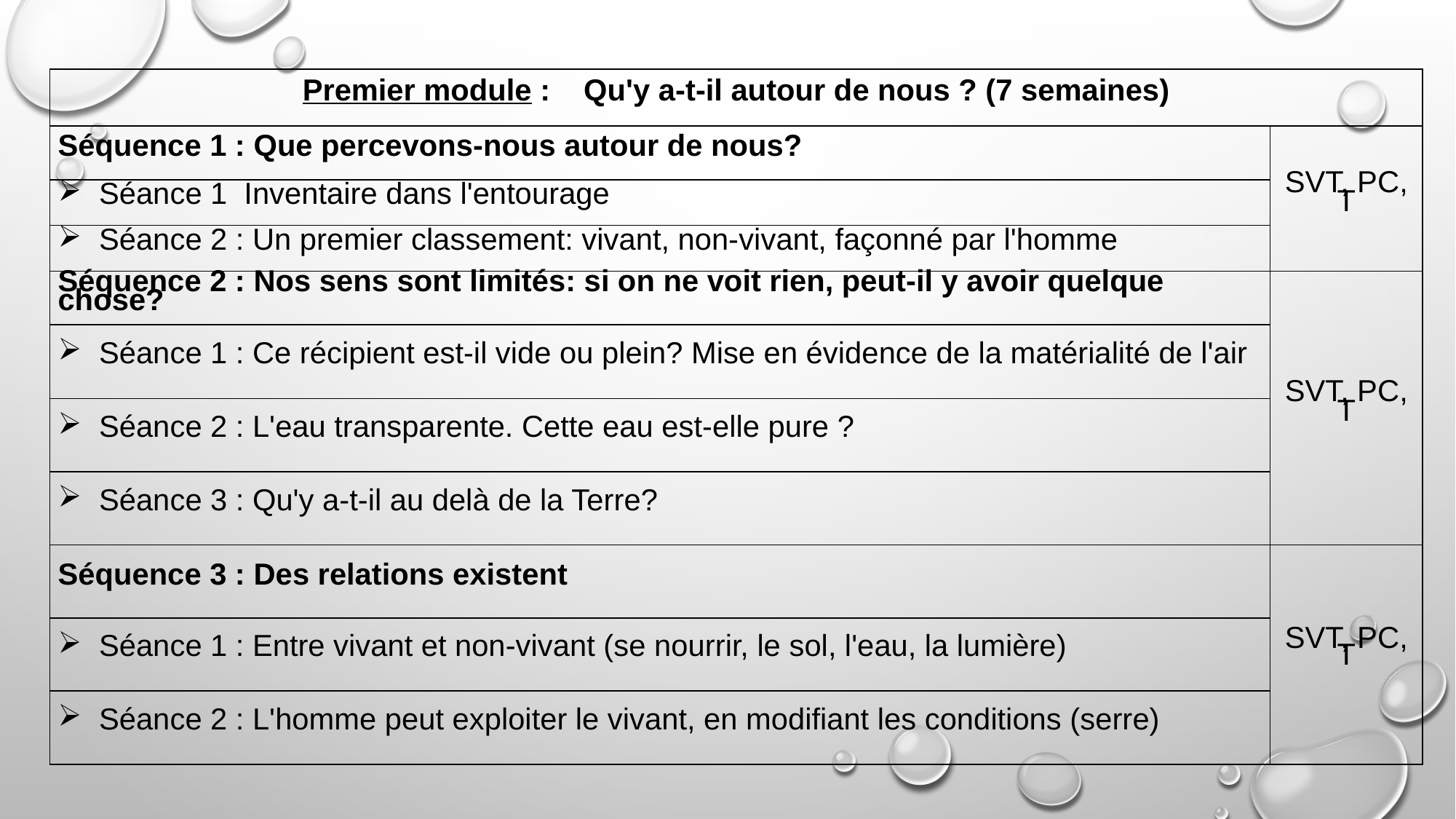

| Premier module : Qu'y a-t-il autour de nous ? (7 semaines) |  |
| --- | --- |
| Séquence 1 : Que percevons-nous autour de nous? | SVT, PC, T |
| Séance 1 Inventaire dans l'entourage |  |
| Séance 2 : Un premier classement: vivant, non-vivant, façonné par l'homme |  |
| Séquence 2 : Nos sens sont limités: si on ne voit rien, peut-il y avoir quelque chose? | SVT, PC, T |
| Séance 1 : Ce récipient est-il vide ou plein? Mise en évidence de la matérialité de l'air |  |
| Séance 2 : L'eau transparente. Cette eau est-elle pure ? |  |
| Séance 3 : Qu'y a-t-il au delà de la Terre? |  |
| Séquence 3 : Des relations existent | SVT, PC, T |
| Séance 1 : Entre vivant et non-vivant (se nourrir, le sol, l'eau, la lumière) |  |
| Séance 2 : L'homme peut exploiter le vivant, en modifiant les conditions (serre) |  |